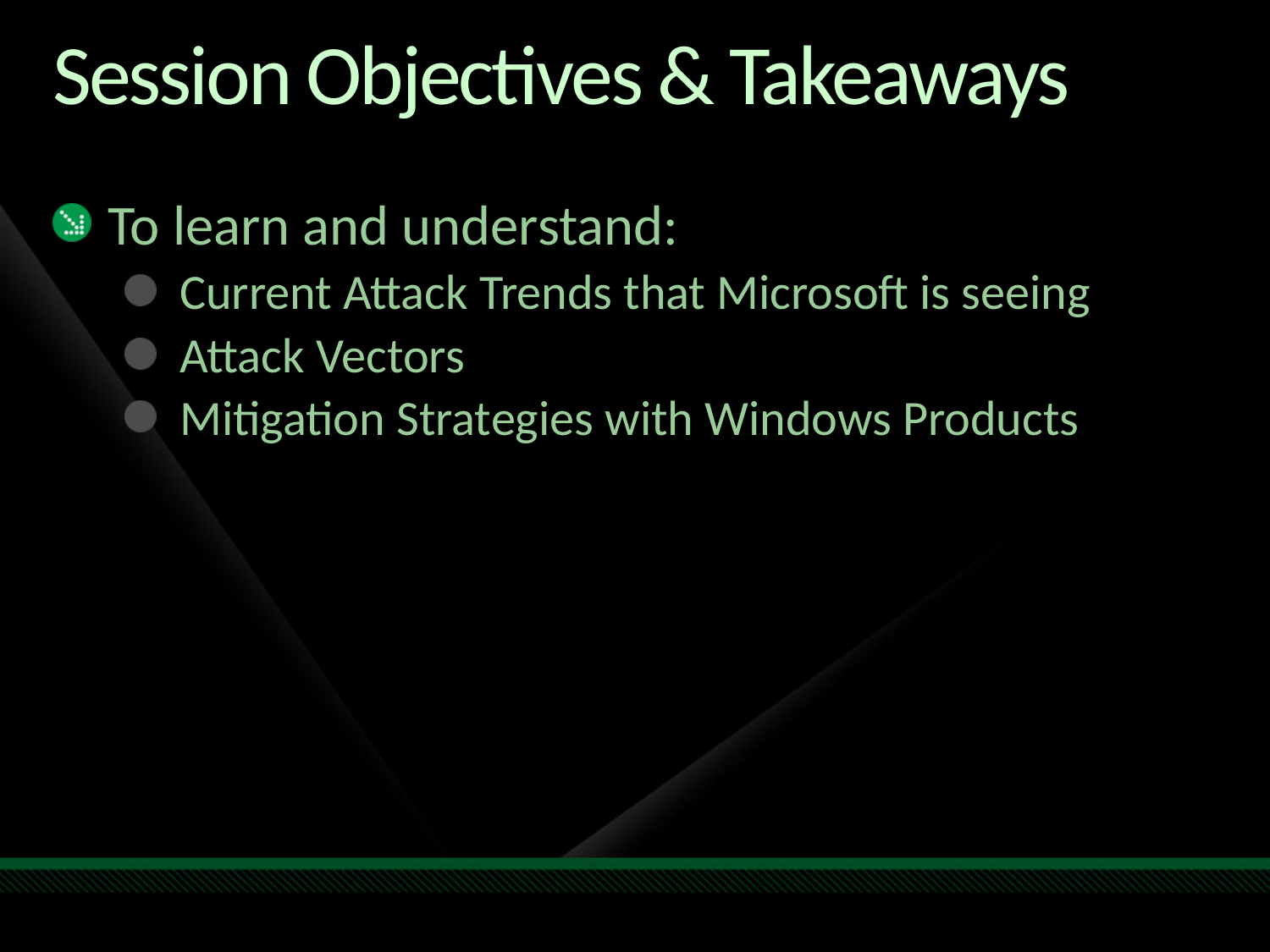

# Session Objectives & Takeaways
To learn and understand:
Current Attack Trends that Microsoft is seeing
Attack Vectors
Mitigation Strategies with Windows Products